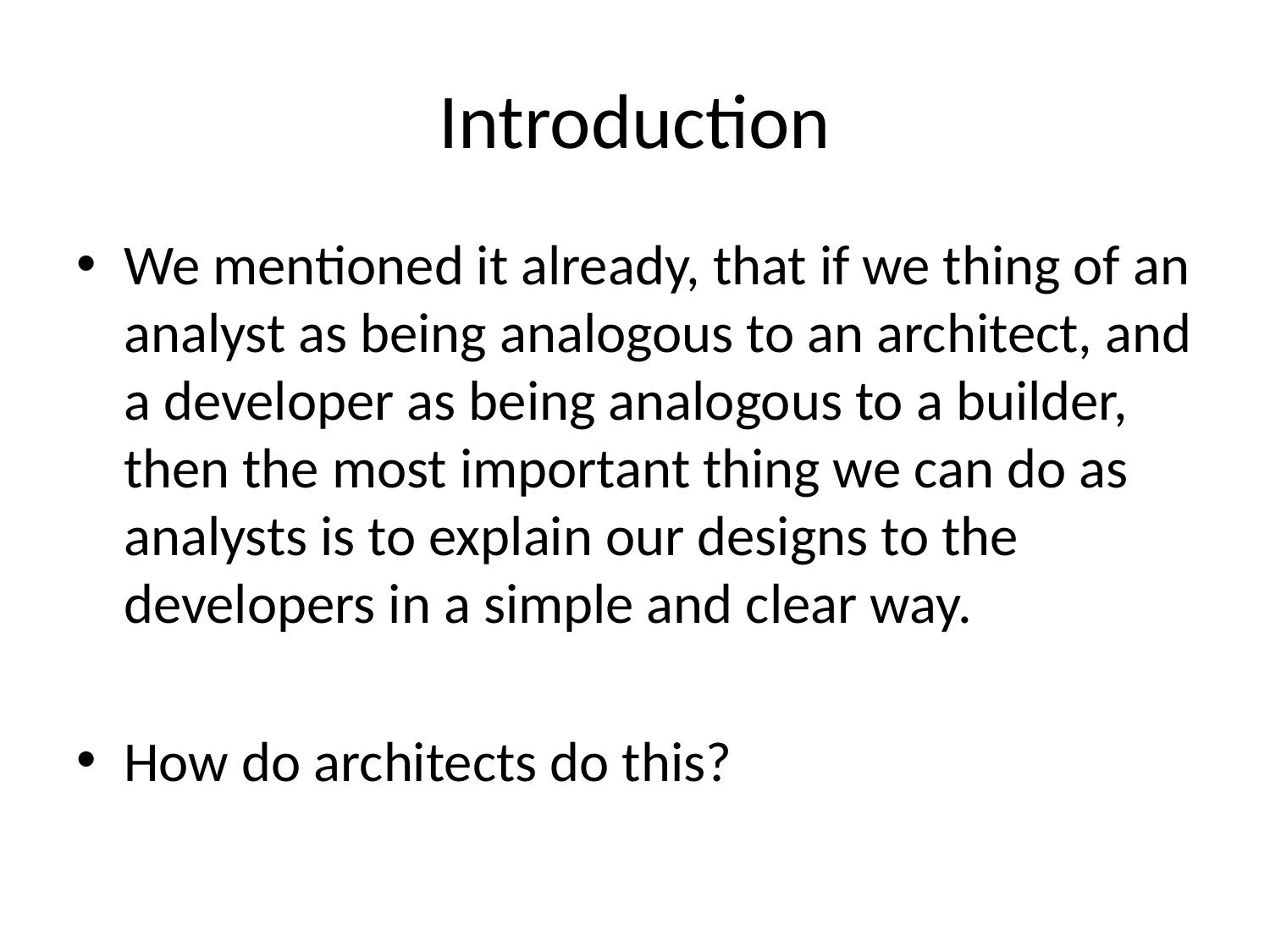

# Introduction
We mentioned it already, that if we thing of an analyst as being analogous to an architect, and a developer as being analogous to a builder, then the most important thing we can do as analysts is to explain our designs to the developers in a simple and clear way.

How do architects do this?